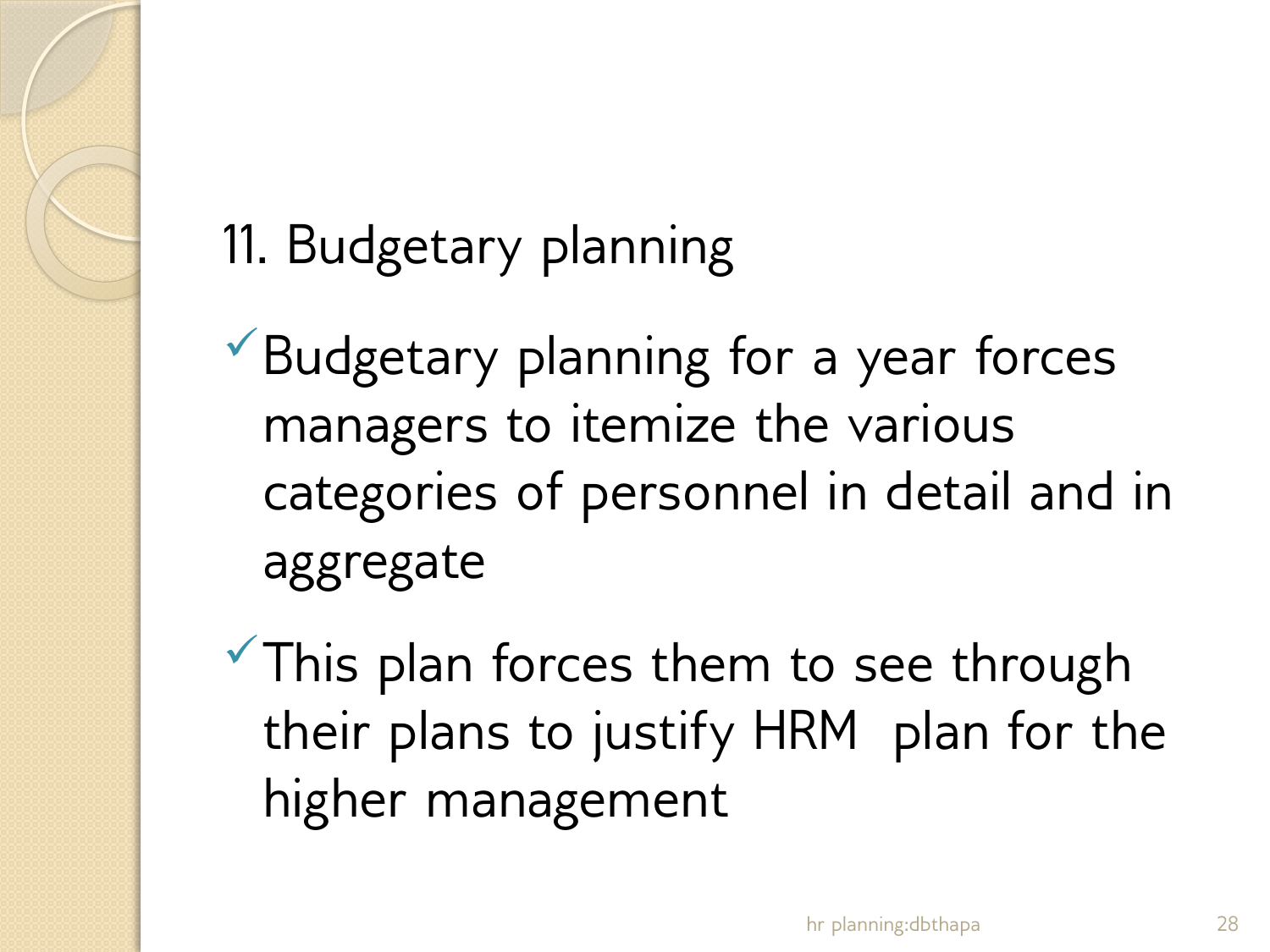

#
11. Budgetary planning

Budgetary planning for a year forces managers to itemize the various categories of personnel in detail and in aggregate

This plan forces them to see through their plans to justify HRM  plan for the higher management
hr planning:dbthapa
28